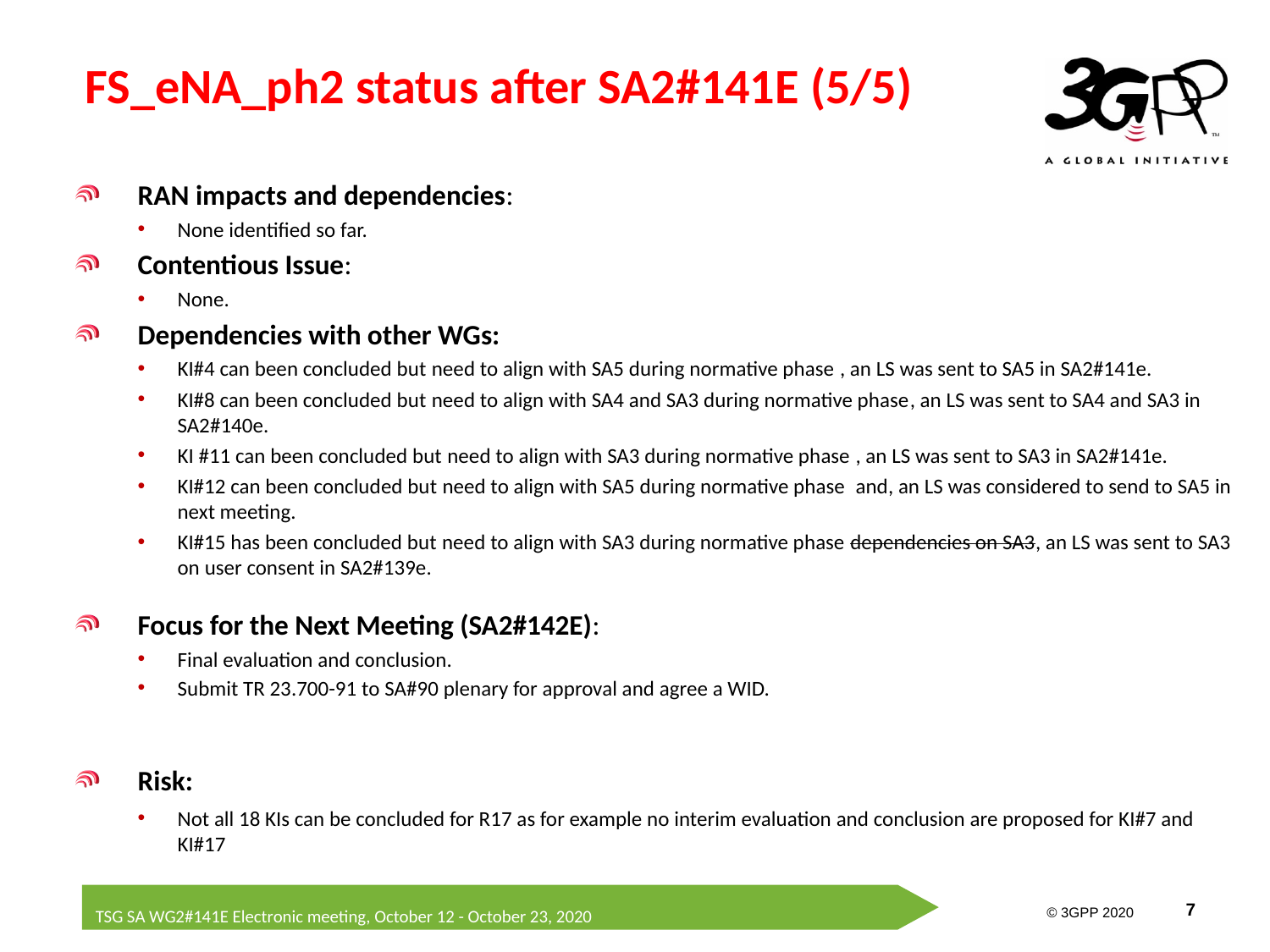

# FS_eNA_ph2 status after SA2#141E (5/5)
RAN impacts and dependencies:
None identified so far.
Contentious Issue:
None.
Dependencies with other WGs:
KI#4 can been concluded but need to align with SA5 during normative phase , an LS was sent to SA5 in SA2#141e.
KI#8 can been concluded but need to align with SA4 and SA3 during normative phase, an LS was sent to SA4 and SA3 in SA2#140e.
KI #11 can been concluded but need to align with SA3 during normative phase , an LS was sent to SA3 in SA2#141e.
KI#12 can been concluded but need to align with SA5 during normative phase  and, an LS was considered to send to SA5 in next meeting.
KI#15 has been concluded but need to align with SA3 during normative phase dependencies on SA3, an LS was sent to SA3 on user consent in SA2#139e.

Focus for the Next Meeting (SA2#142E):
Final evaluation and conclusion.
Submit TR 23.700-91 to SA#90 plenary for approval and agree a WID.

Risk:
Not all 18 KIs can be concluded for R17 as for example no interim evaluation and conclusion are proposed for KI#7 and KI#17